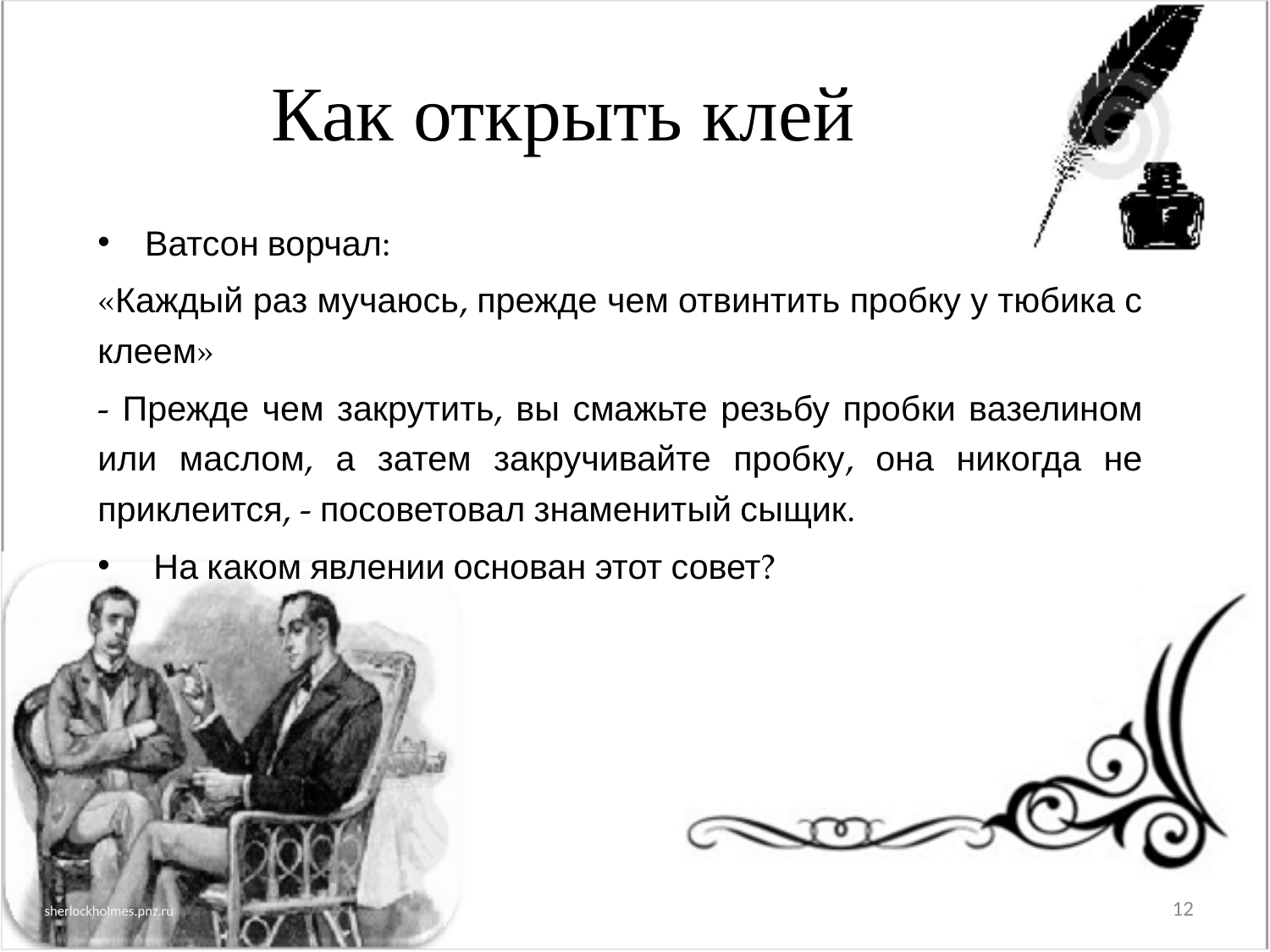

# Как открыть клей
Ватсон ворчал:
«Каждый раз мучаюсь, прежде чем отвинтить пробку у тюбика с клеем»
- Прежде чем закрутить, вы смажьте резьбу пробки вазелином или маслом, а затем закручивайте пробку, она никогда не приклеится, - посоветовал знаменитый сыщик.
 На каком явлении основан этот совет?
12
sherlockholmes.pnz.ru